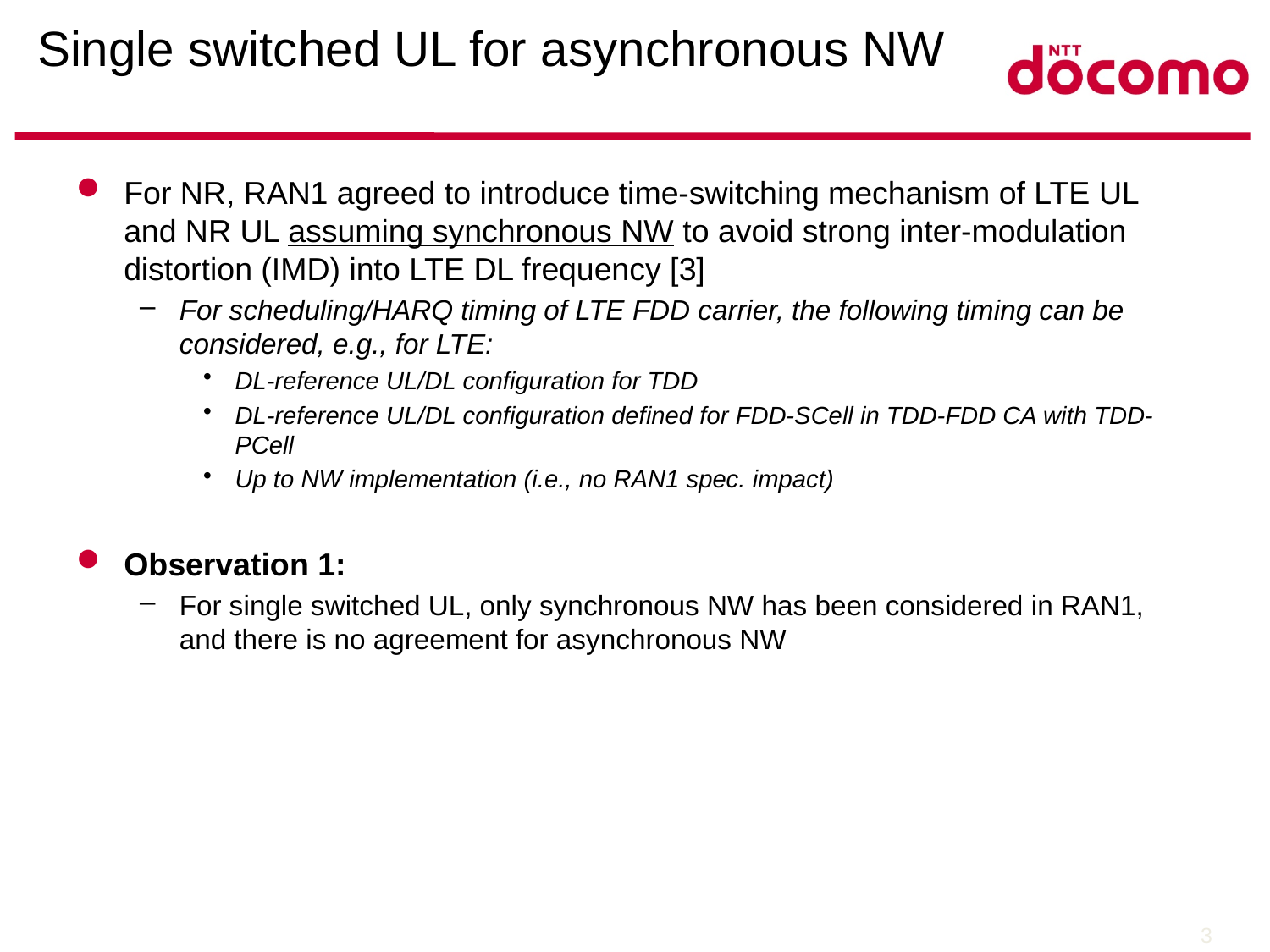

# Single switched UL for asynchronous NW
For NR, RAN1 agreed to introduce time-switching mechanism of LTE UL and NR UL assuming synchronous NW to avoid strong inter-modulation distortion (IMD) into LTE DL frequency [3]
For scheduling/HARQ timing of LTE FDD carrier, the following timing can be considered, e.g., for LTE:
DL-reference UL/DL configuration for TDD
DL-reference UL/DL configuration defined for FDD-SCell in TDD-FDD CA with TDD-PCell
Up to NW implementation (i.e., no RAN1 spec. impact)

Observation 1:
For single switched UL, only synchronous NW has been considered in RAN1, and there is no agreement for asynchronous NW